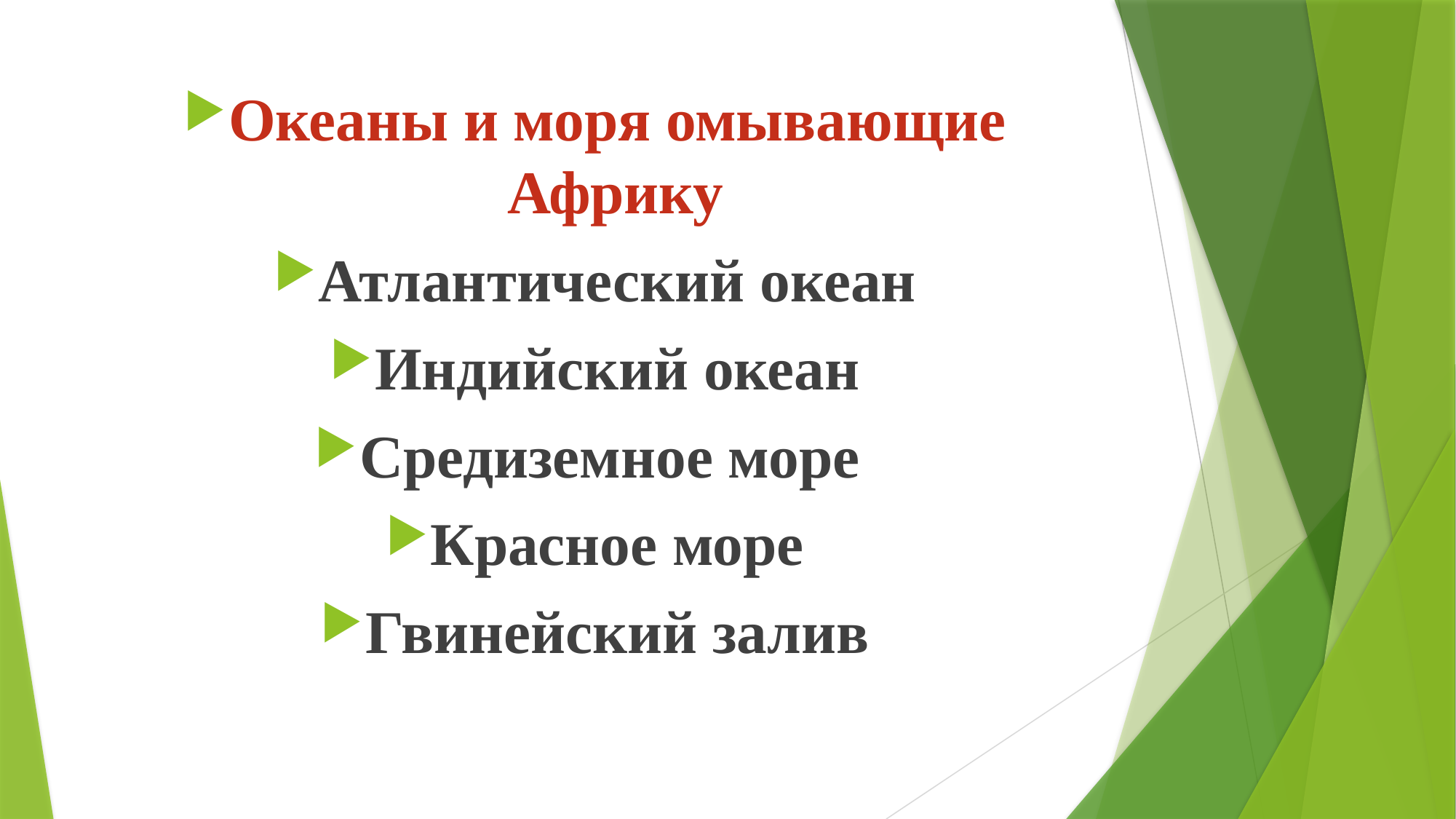

Океаны и моря омывающие Африку
Атлантический океан
Индийский океан
Средиземное море
Красное море
Гвинейский залив